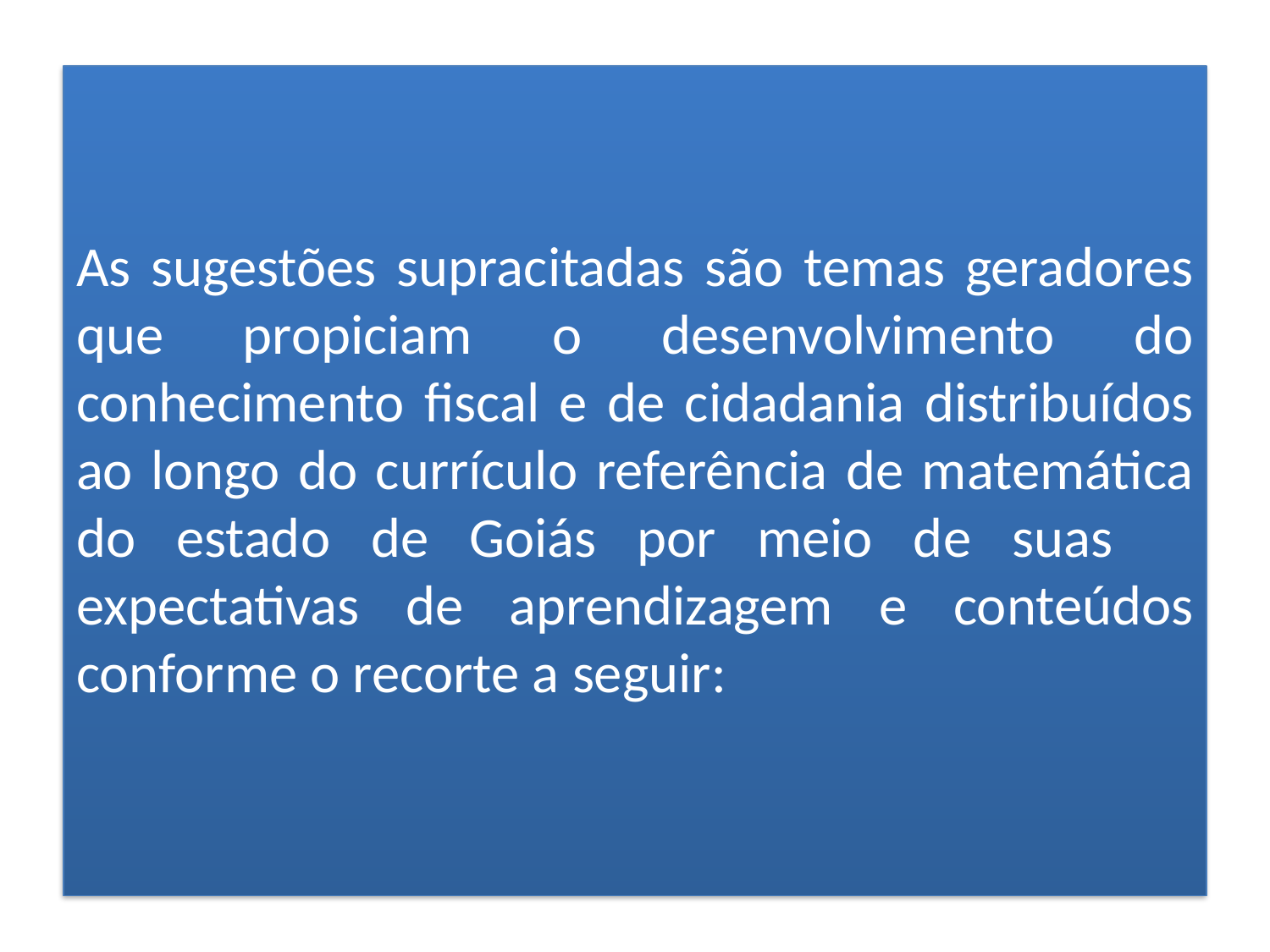

As sugestões supracitadas são temas geradores que propiciam o desenvolvimento do conhecimento fiscal e de cidadania distribuídos ao longo do currículo referência de matemática do estado de Goiás por meio de suas   expectativas de aprendizagem e conteúdos conforme o recorte a seguir: